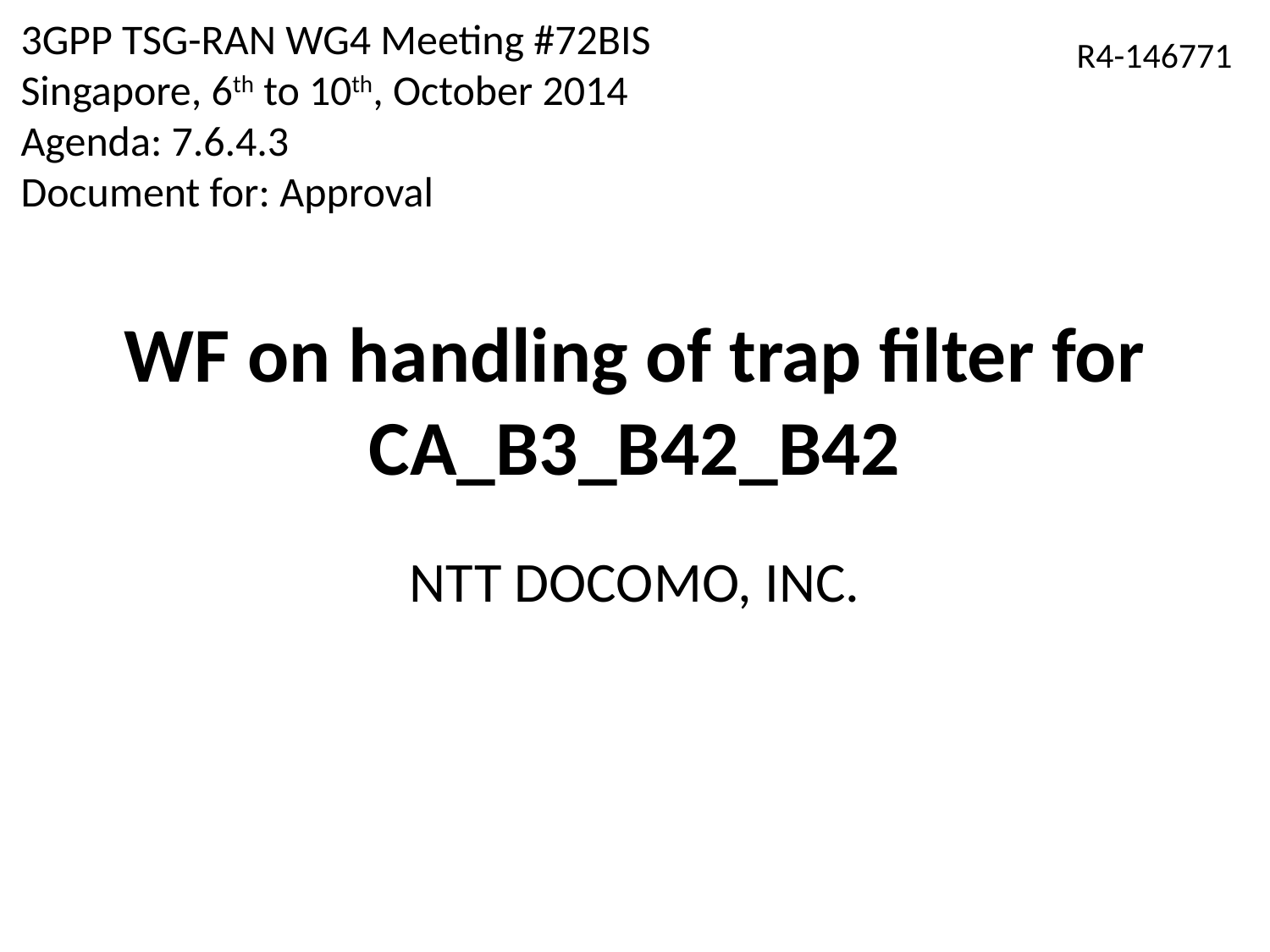

3GPP TSG-RAN WG4 Meeting #72BIS
Singapore, 6th to 10th, October 2014
Agenda: 7.6.4.3
Document for: Approval
R4-146771
# WF on handling of trap filter for CA_B3_B42_B42
NTT DOCOMO, INC.